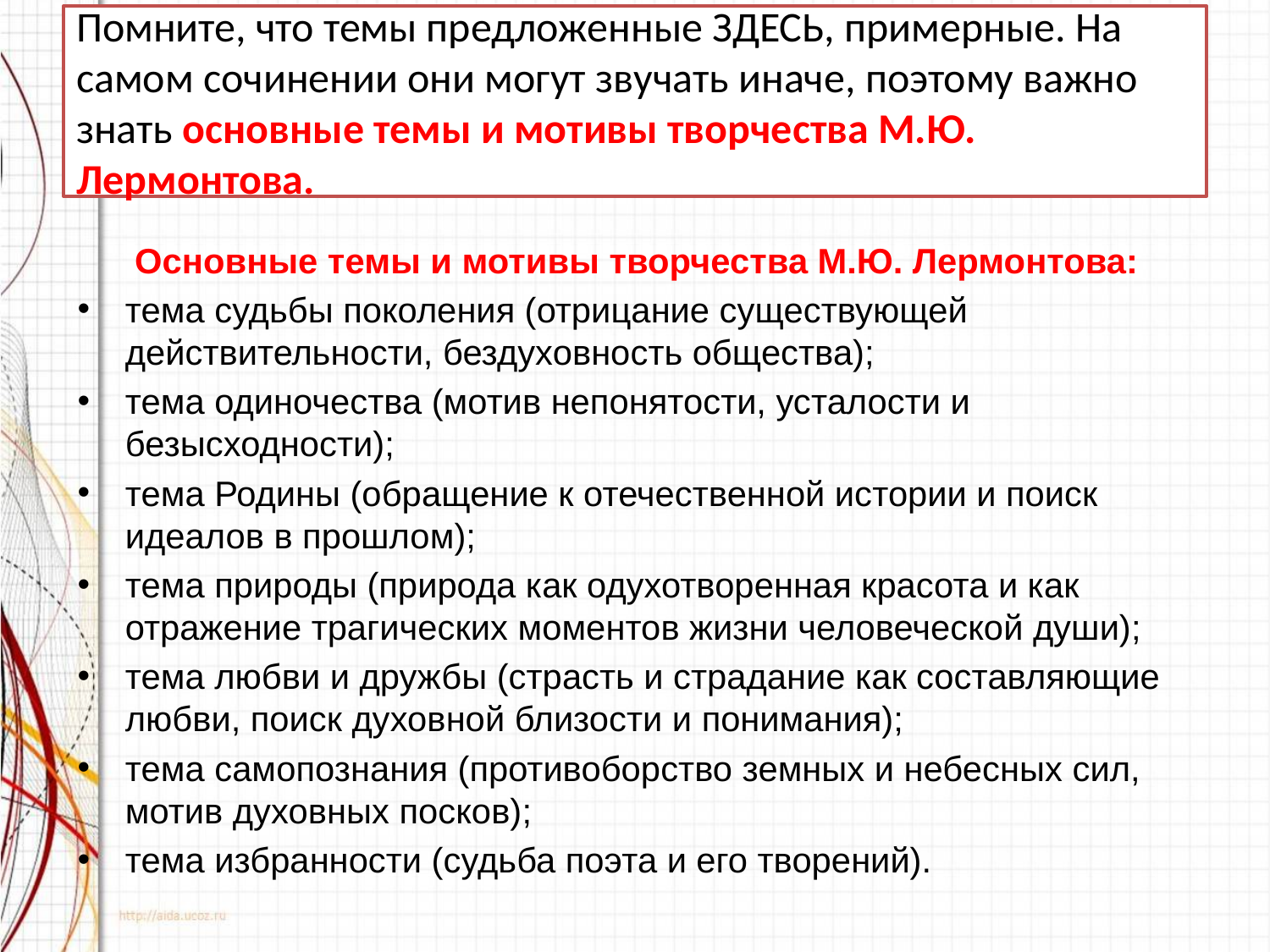

# Помните, что темы предложенные ЗДЕСЬ, примерные. На самом сочинении они могут звучать иначе, поэтому важно знать основные темы и мотивы творчества М.Ю. Лермонтова.
Основные темы и мотивы творчества М.Ю. Лермонтова:
тема судьбы поколения (отрицание существующей действительности, бездуховность общества);
тема одиночества (мотив непонятости, усталости и безысходности);
тема Родины (обращение к отечественной истории и поиск идеалов в прошлом);
тема природы (природа как одухотворенная красота и как отражение трагических моментов жизни человеческой души);
тема любви и дружбы (страсть и страдание как составляющие любви, поиск духовной близости и понимания);
тема самопознания (противоборство земных и небесных сил, мотив духовных посков);
тема избранности (судьба поэта и его творений).